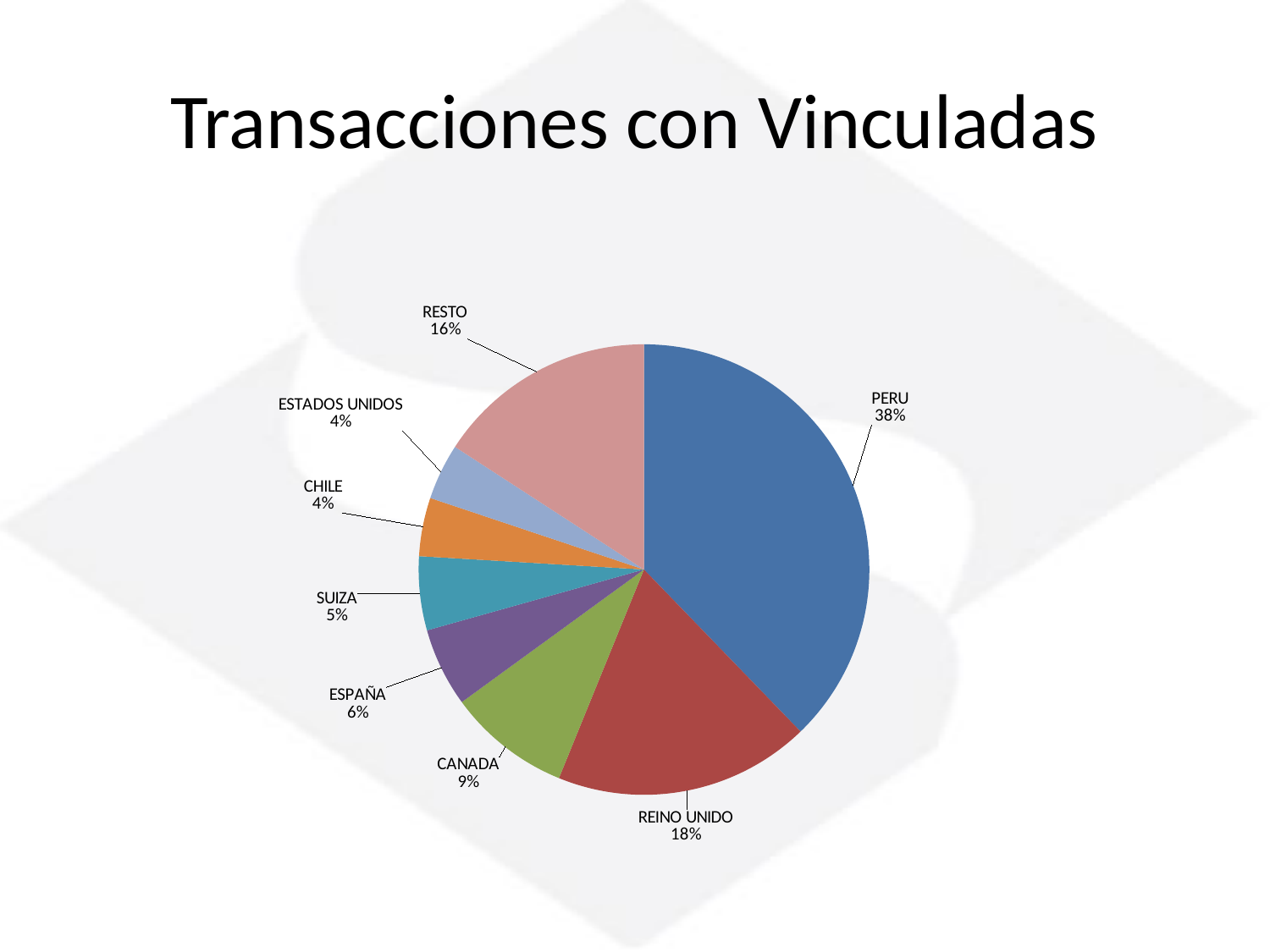

# Transacciones con Vinculadas

### Chart

| Category |  |
|---|---|
| PERU | 51698355390.34 |
| REINO UNIDO | 25165033681.0 |
| CANADA | 12079793730.356 |
| ESPAÑA | 7748041362.228 |
| SUIZA | 7255780956.056 |
| CHILE | 5744273549.996 |
| ESTADOS UNIDOS | 5505428033.528 |
| RESTO | 21668638892.223984 |